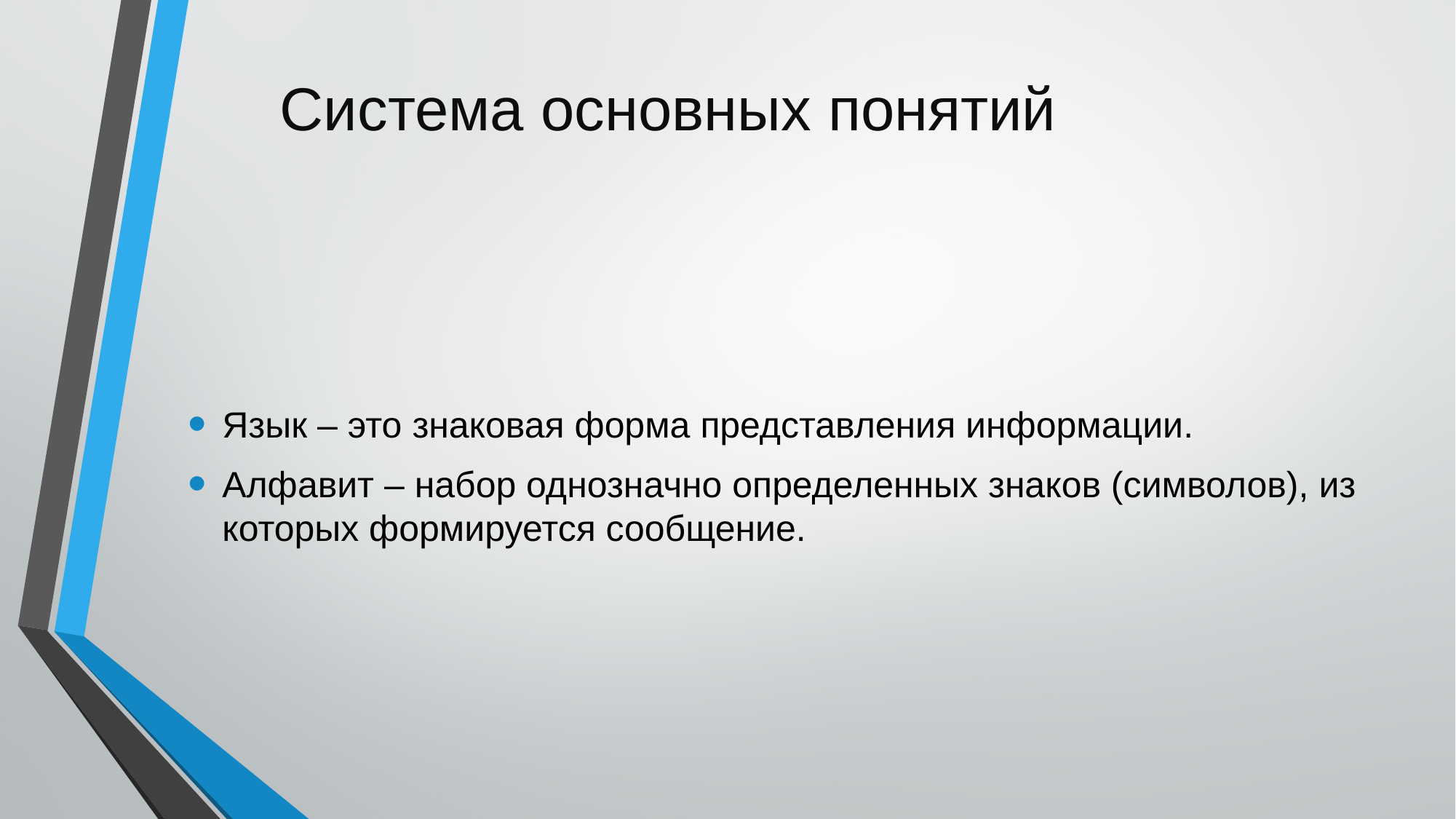

# Система основных понятий
Язык – это знаковая форма представления информации.
Алфавит – набор однозначно определенных знаков (символов), из которых формируется сообщение.